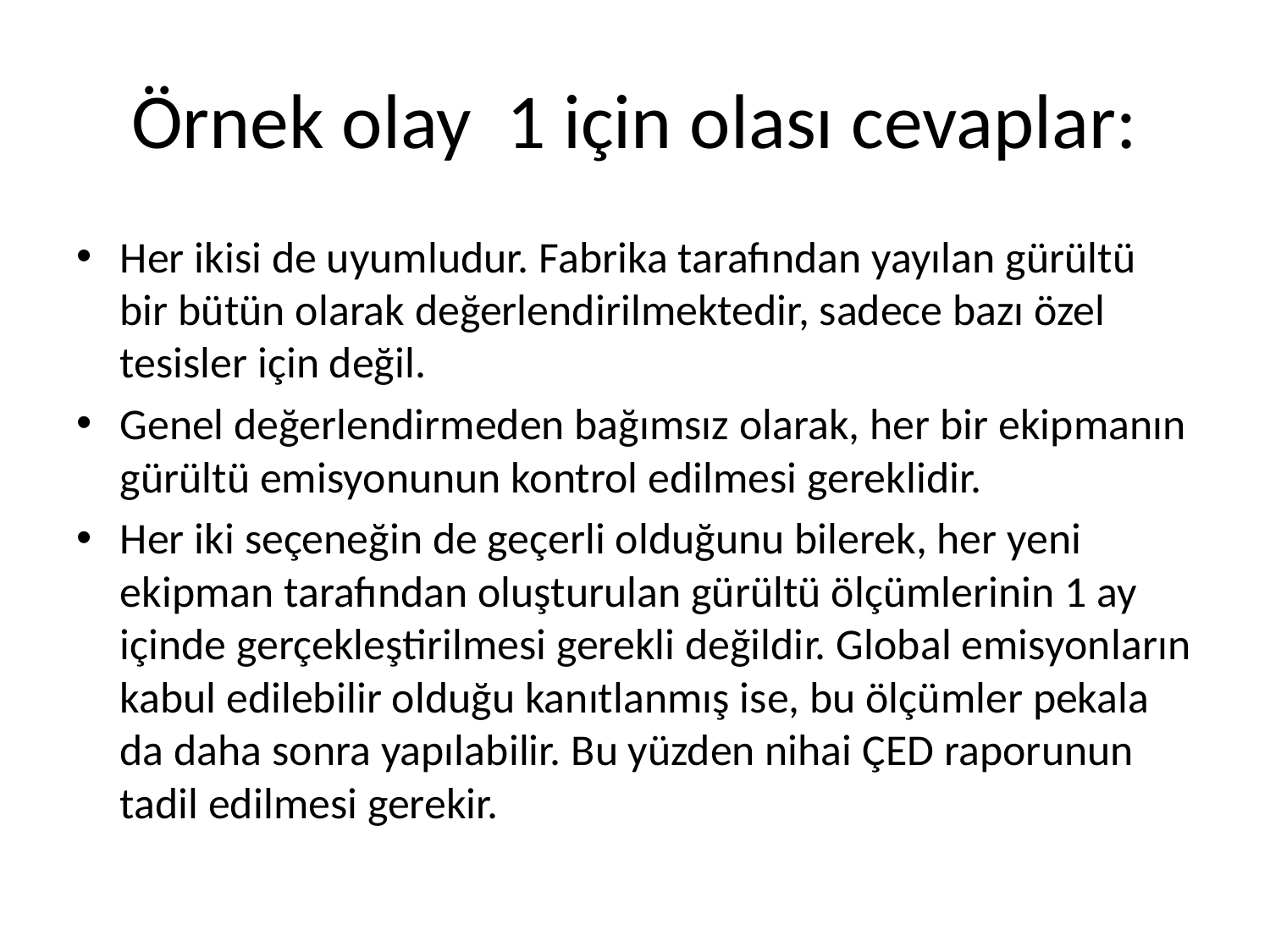

# Örnek olay  1 için olası cevaplar:
Her ikisi de uyumludur. Fabrika tarafından yayılan gürültü bir bütün olarak değerlendirilmektedir, sadece bazı özel tesisler için değil.
Genel değerlendirmeden bağımsız olarak, her bir ekipmanın gürültü emisyonunun kontrol edilmesi gereklidir.
Her iki seçeneğin de geçerli olduğunu bilerek, her yeni ekipman tarafından oluşturulan gürültü ölçümlerinin 1 ay içinde gerçekleştirilmesi gerekli değildir. Global emisyonların kabul edilebilir olduğu kanıtlanmış ise, bu ölçümler pekala da daha sonra yapılabilir. Bu yüzden nihai ÇED raporunun tadil edilmesi gerekir.